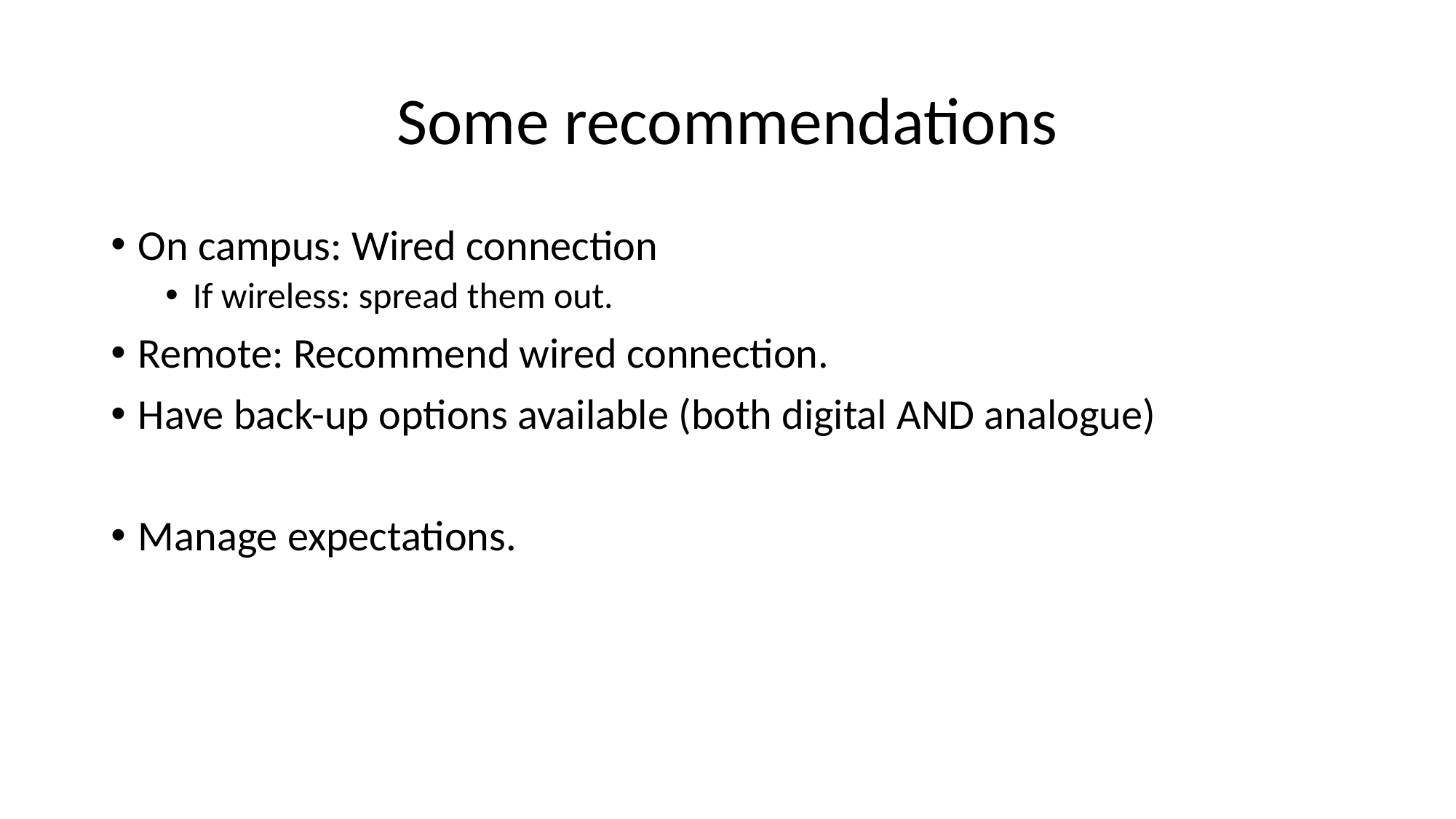

# Some recommendations
On campus: Wired connection
If wireless: spread them out.
Remote: Recommend wired connection.
Have back-up options available (both digital AND analogue)

Manage expectations.